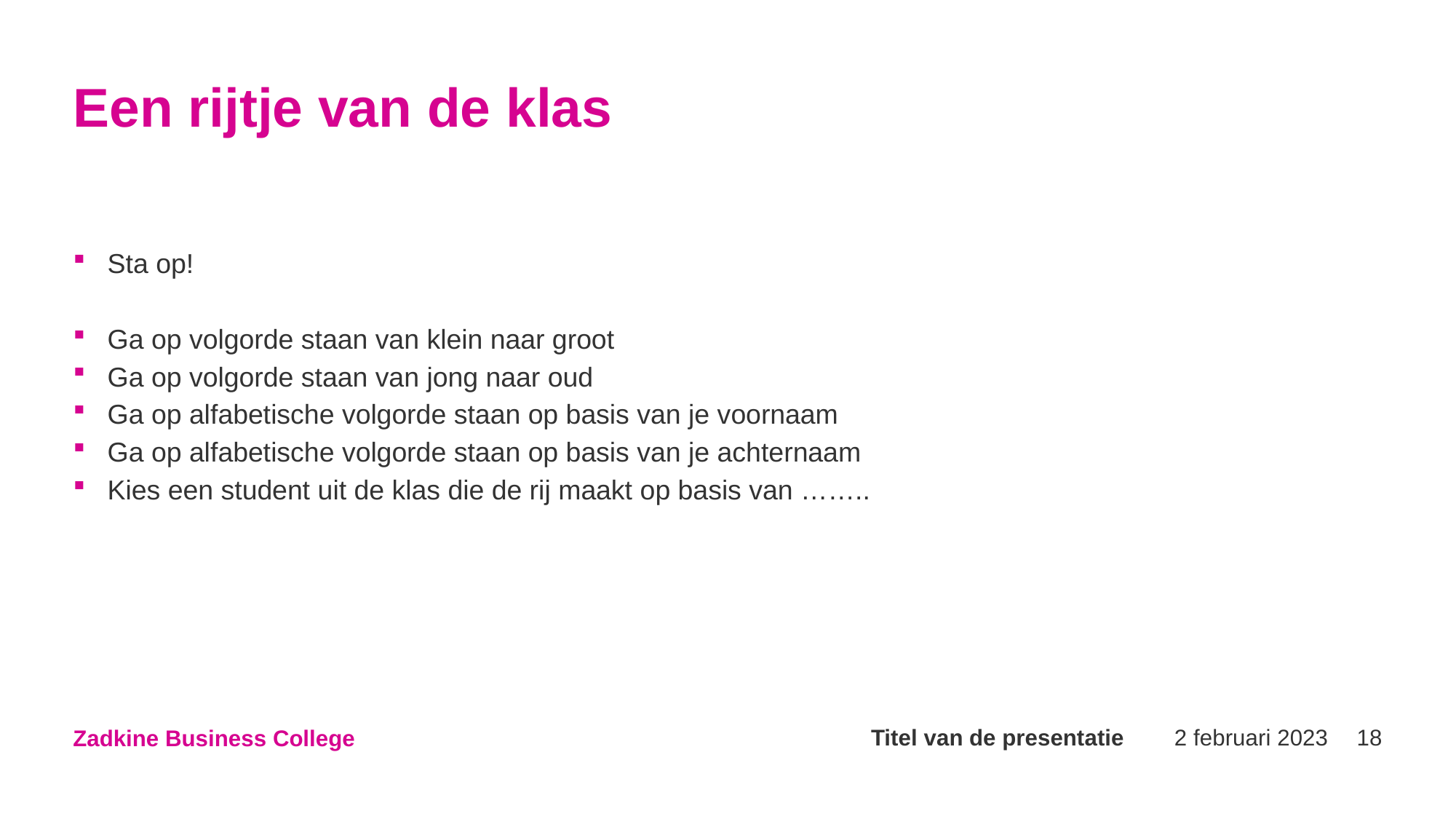

# Een rijtje van de klas

Sta op!

Ga op volgorde staan van klein naar groot
Ga op volgorde staan van jong naar oud
Ga op alfabetische volgorde staan op basis van je voornaam
Ga op alfabetische volgorde staan op basis van je achternaam
Kies een student uit de klas die de rij maakt op basis van ……..
Titel van de presentatie
2 februari 2023
18